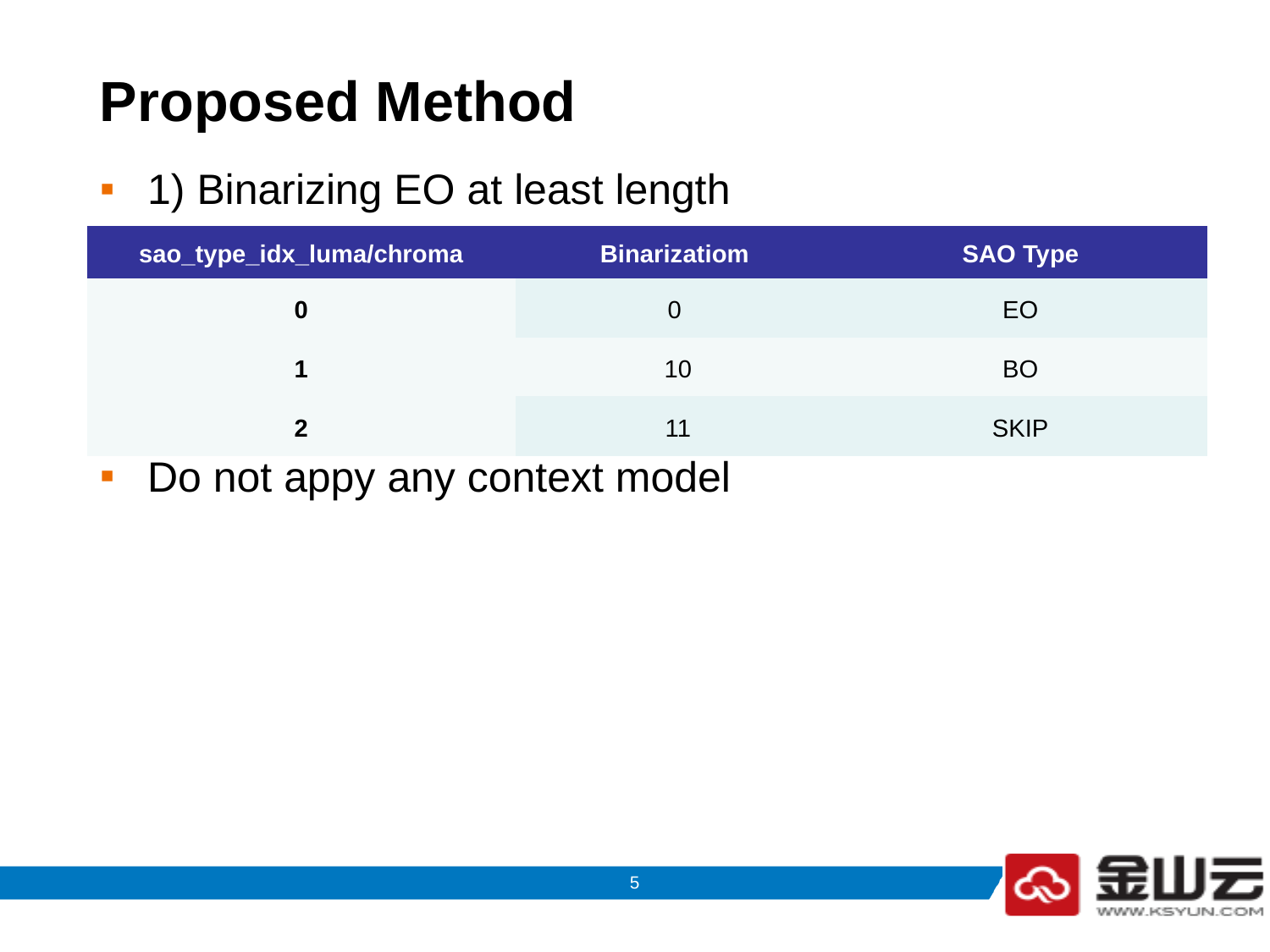

# Proposed Method
1) Binarizing EO at least length

Do not appy any context model

| sao\_type\_idx\_luma/chroma | Binarizatiom | SAO Type |
| --- | --- | --- |
| 0 | 0 | EO |
| 1 | 10 | BO |
| 2 | 11 | SKIP |
5